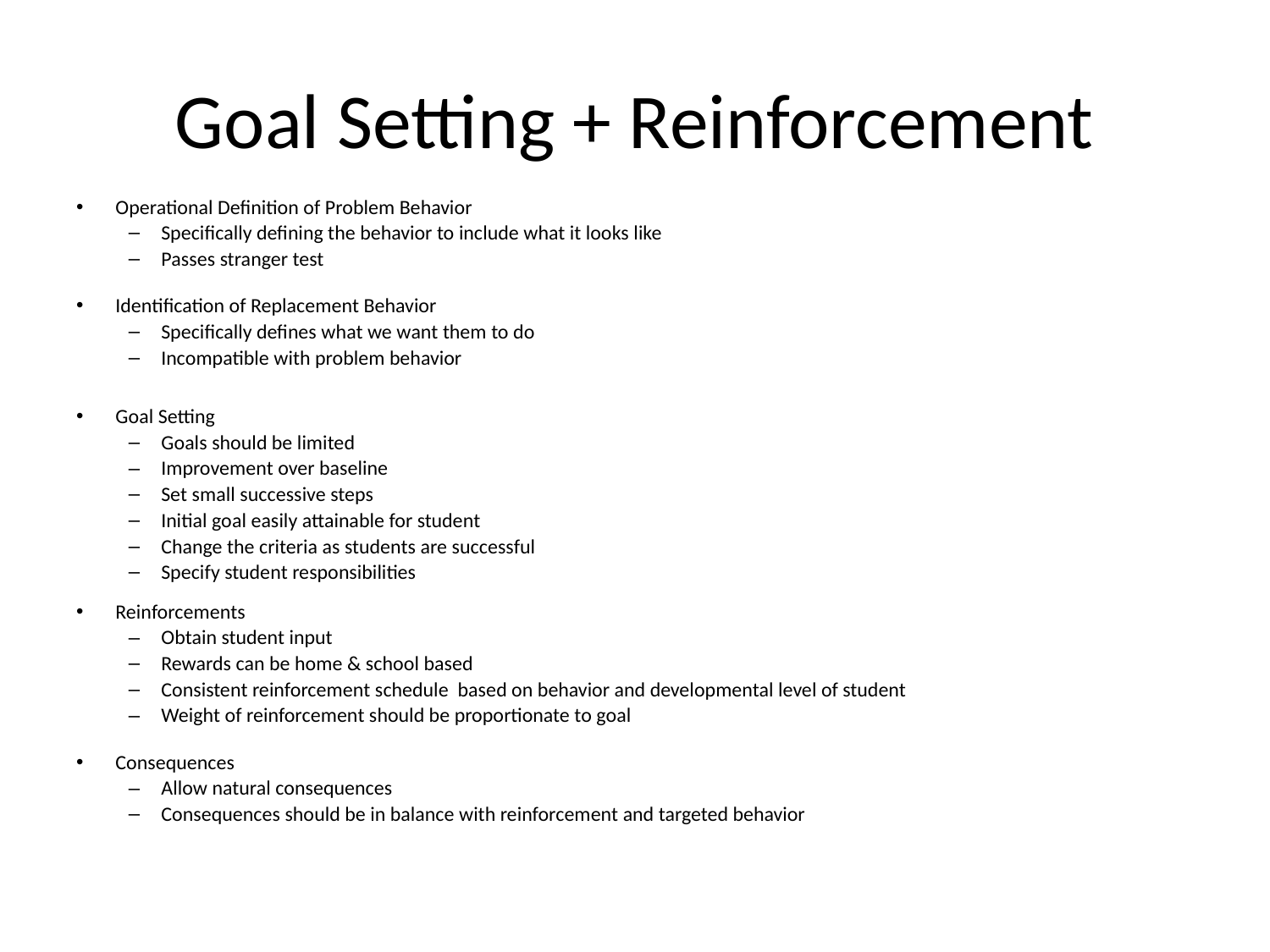

# Goal Setting + Reinforcement
Operational Definition of Problem Behavior
Specifically defining the behavior to include what it looks like
Passes stranger test

Identification of Replacement Behavior
Specifically defines what we want them to do
Incompatible with problem behavior

Goal Setting
Goals should be limited
Improvement over baseline
Set small successive steps
Initial goal easily attainable for student
Change the criteria as students are successful
Specify student responsibilities

Reinforcements
Obtain student input
Rewards can be home & school based
Consistent reinforcement schedule  based on behavior and developmental level of student
Weight of reinforcement should be proportionate to goal

Consequences
Allow natural consequences
Consequences should be in balance with reinforcement and targeted behavior